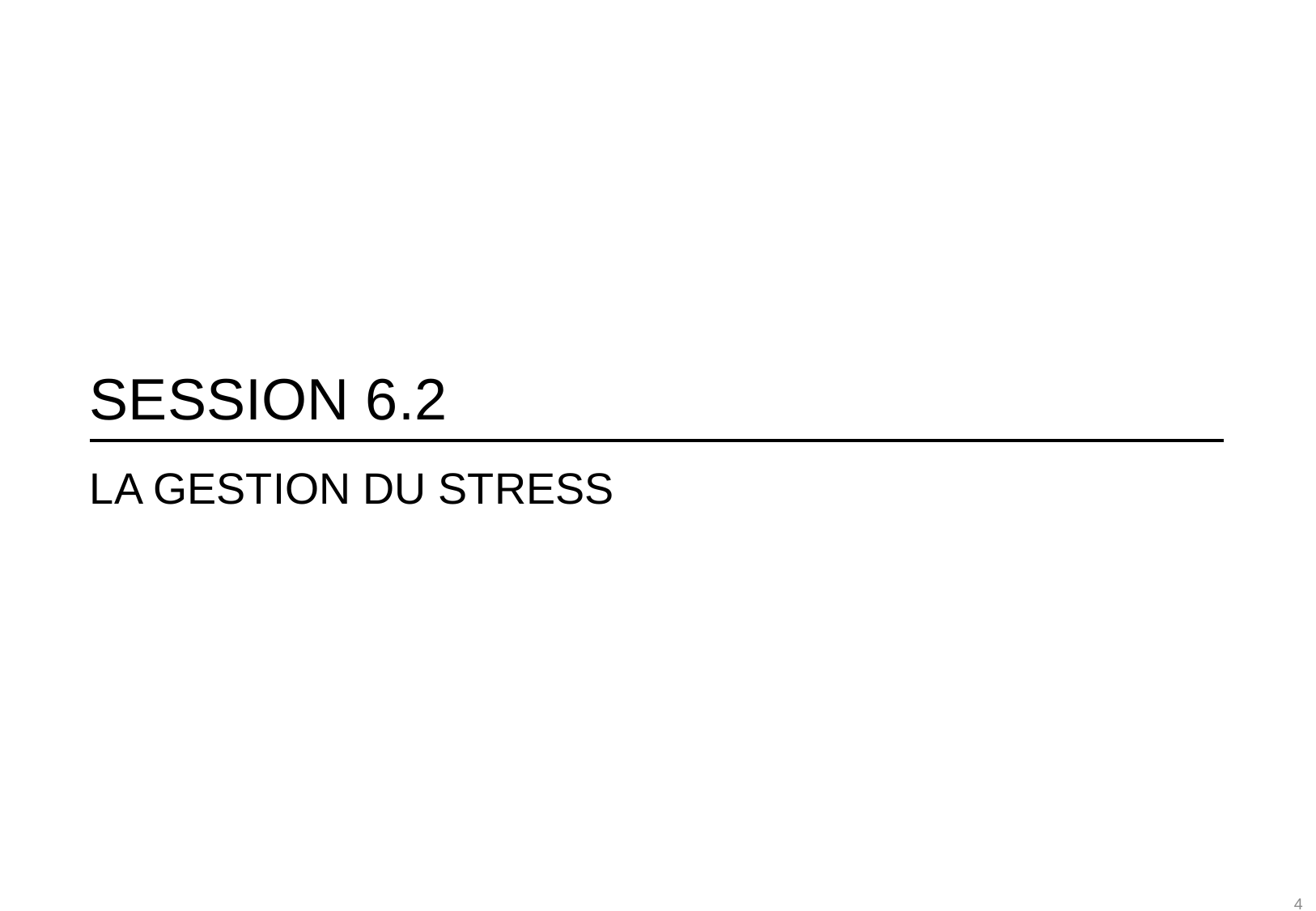

# Session 6.2
La gestion du stress
4